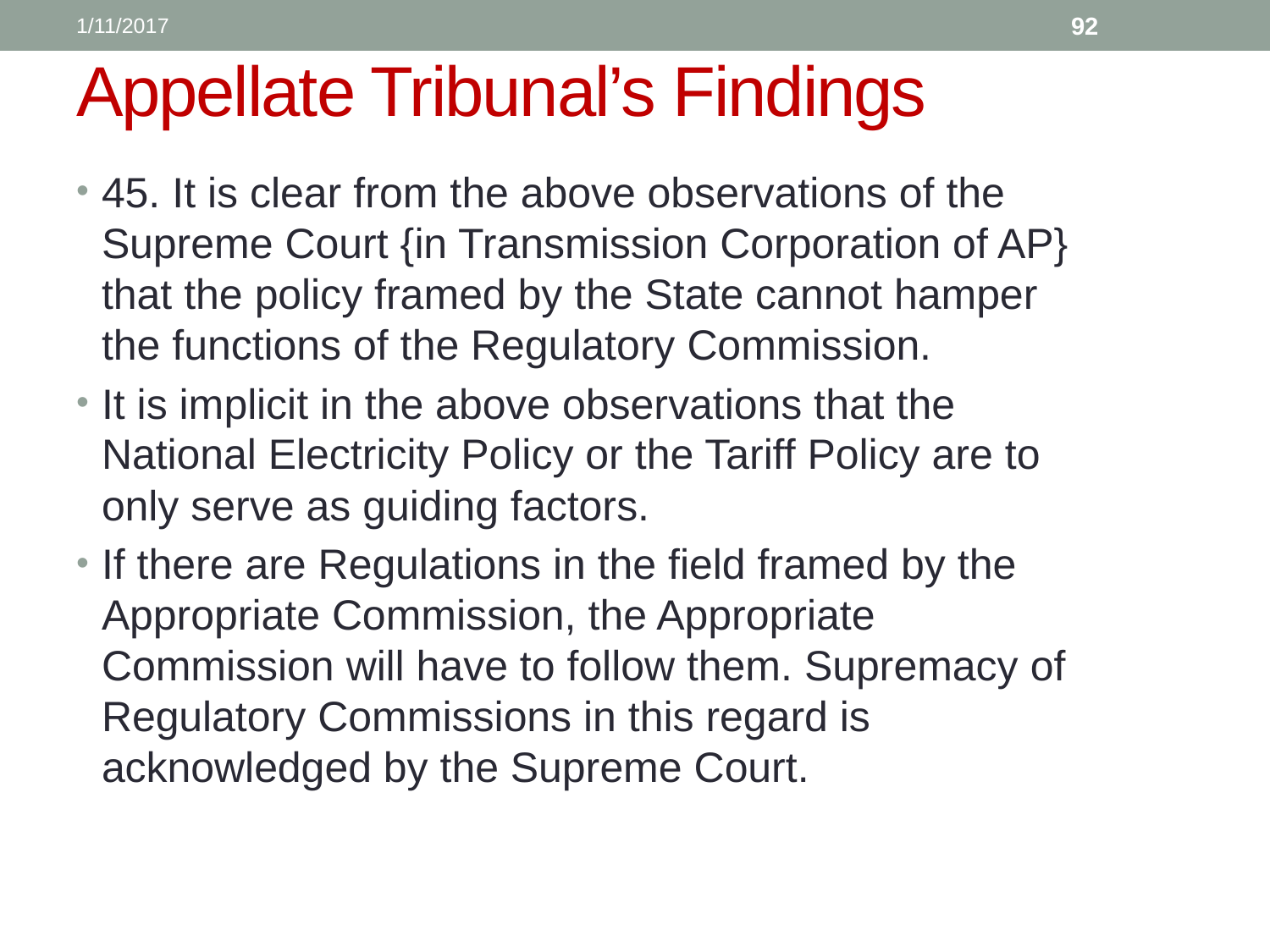

1/11/2017
92
# Appellate Tribunal’s Findings
45. It is clear from the above observations of the Supreme Court {in Transmission Corporation of AP}  that the policy framed by the State cannot hamper the functions of the Regulatory Commission.
It is implicit in the above observations that the National Electricity Policy or the Tariff Policy are to only serve as guiding factors.
If there are Regulations in the field framed by the Appropriate Commission, the Appropriate Commission will have to follow them. Supremacy of Regulatory Commissions in this regard is acknowledged by the Supreme Court.